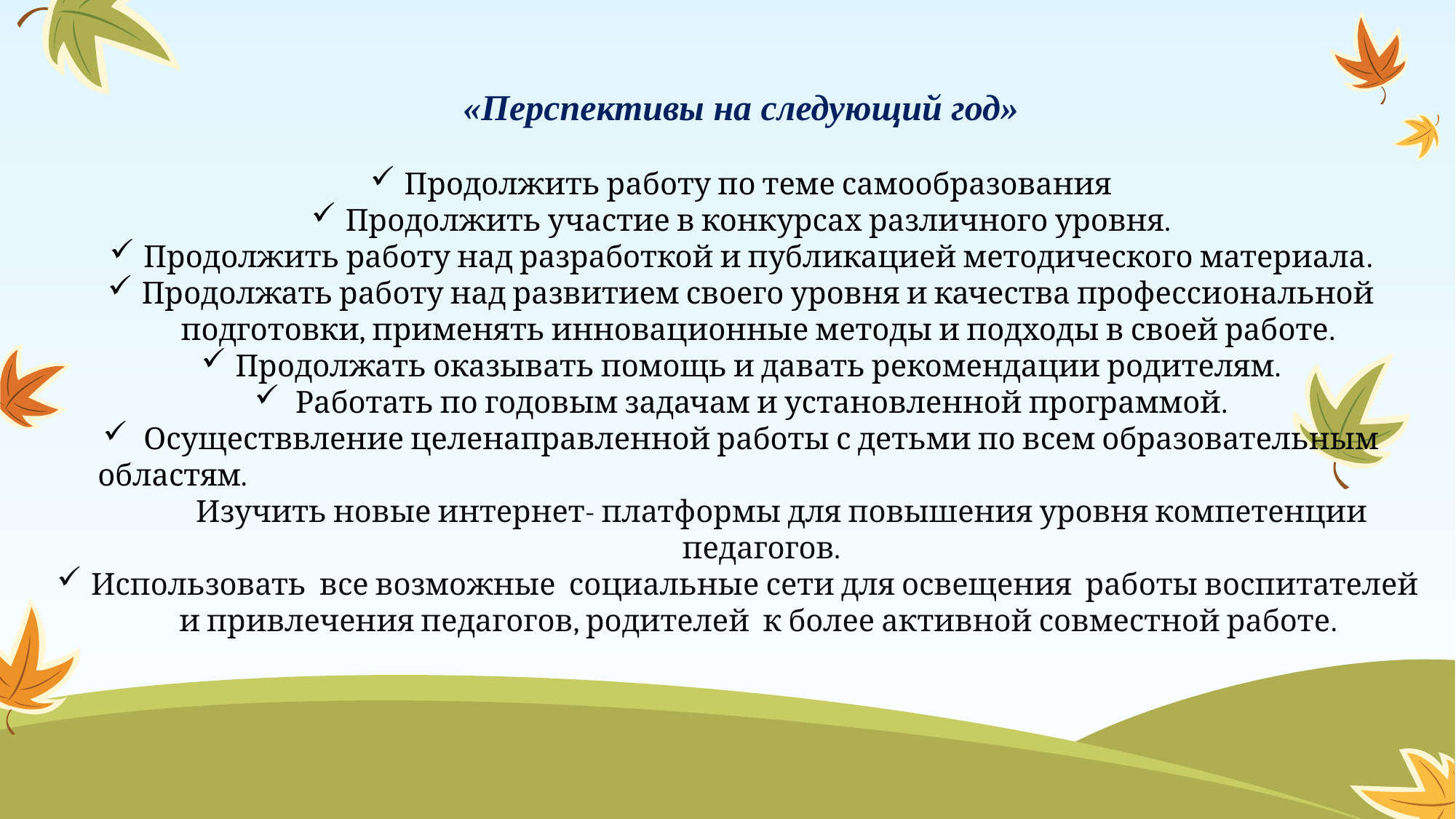

«Перспективы на следующий год»

Продолжить работу по теме самообразования
Продолжить участие в конкурсах различного уровня.
Продолжить работу над разработкой и публикацией методического материала.
Продолжать работу над развитием своего уровня и качества профессиональной подготовки, применять инновационные методы и подходы в своей работе.
Продолжать оказывать помощь и давать рекомендации родителям.
Работать по годовым задачам и установленной программой.
Осуществвление целенаправленной работы с детьми по всем образовательным областям.                                                                                                                                                                                      Изучить новые интернет- платформы для повышения уровня компетенции педагогов.
Использовать  все возможные  социальные сети для освещения  работы воспитателей  и привлечения педагогов, родителей  к более активной совместной работе.